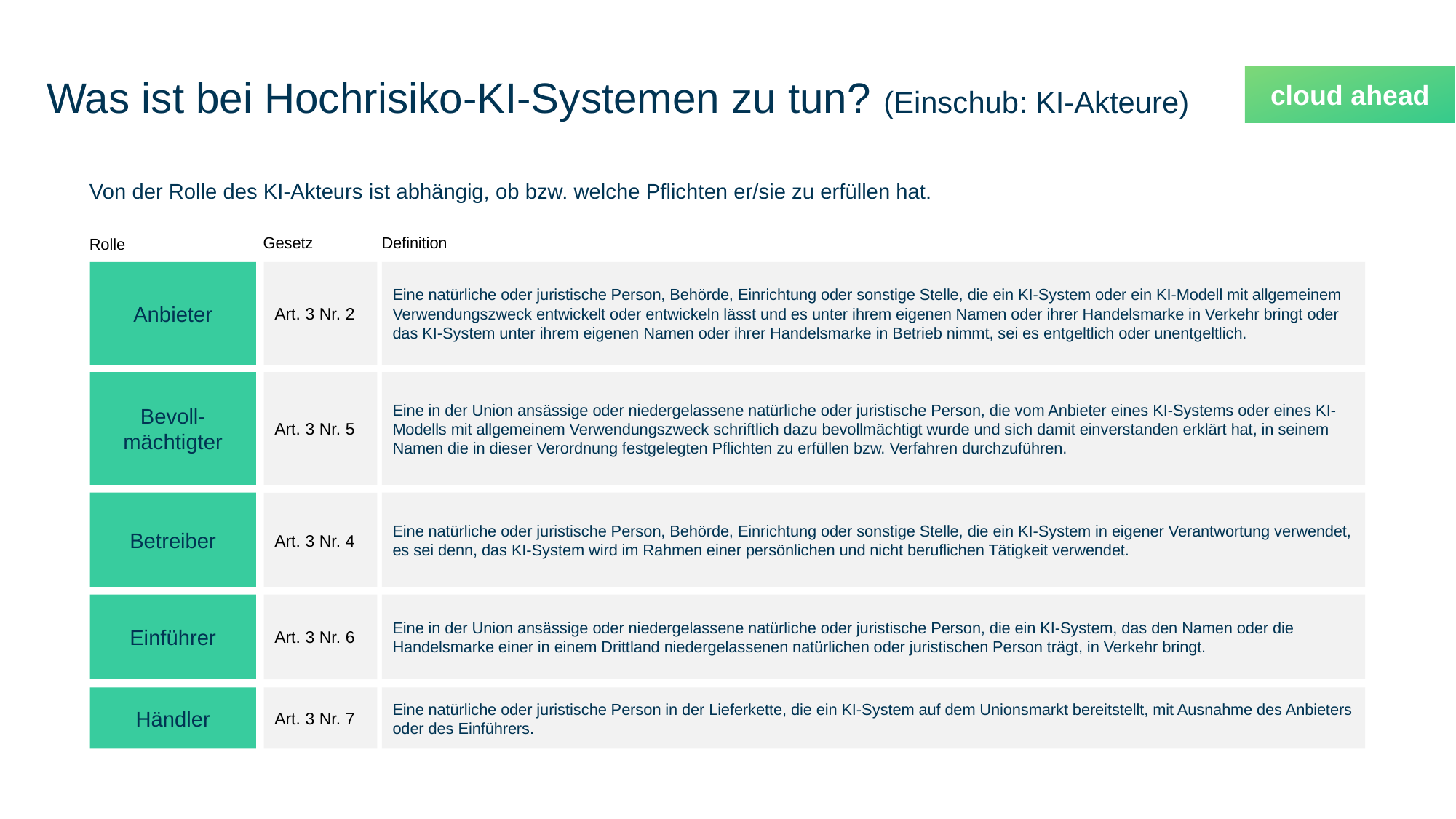

# Was ist bei Hochrisiko-KI-Systemen zu tun? (Einschub: KI-Akteure)
Von der Rolle des KI-Akteurs ist abhängig, ob bzw. welche Pflichten er/sie zu erfüllen hat.
Definition
Gesetz
Rolle
Anbieter
Art. 3 Nr. 2
Eine natürliche oder juristische Person, Behörde, Einrichtung oder sonstige Stelle, die ein KI-System oder ein KI-Modell mit allgemeinem Verwendungszweck entwickelt oder entwickeln lässt und es unter ihrem eigenen Namen oder ihrer Handelsmarke in Verkehr bringt oder das KI-System unter ihrem eigenen Namen oder ihrer Handelsmarke in Betrieb nimmt, sei es entgeltlich oder unentgeltlich.
Art. 3 Nr. 5
Bevoll-mächtigter
Eine in der Union ansässige oder niedergelassene natürliche oder juristische Person, die vom Anbieter eines KI-Systems oder eines KI-Modells mit allgemeinem Verwendungszweck schriftlich dazu bevollmächtigt wurde und sich damit einverstanden erklärt hat, in seinem Namen die in dieser Verordnung festgelegten Pflichten zu erfüllen bzw. Verfahren durchzuführen.
Eine natürliche oder juristische Person, Behörde, Einrichtung oder sonstige Stelle, die ein KI-System in eigener Verantwortung verwendet, es sei denn, das KI-System wird im Rahmen einer persönlichen und nicht beruflichen Tätigkeit verwendet.
Betreiber
Art. 3 Nr. 4
Einführer
Eine in der Union ansässige oder niedergelassene natürliche oder juristische Person, die ein KI-System, das den Namen oder die Handelsmarke einer in einem Drittland niedergelassenen natürlichen oder juristischen Person trägt, in Verkehr bringt.
Art. 3 Nr. 6
Händler
Art. 3 Nr. 7
Eine natürliche oder juristische Person in der Lieferkette, die ein KI-System auf dem Unionsmarkt bereitstellt, mit Ausnahme des Anbieters oder des Einführers.